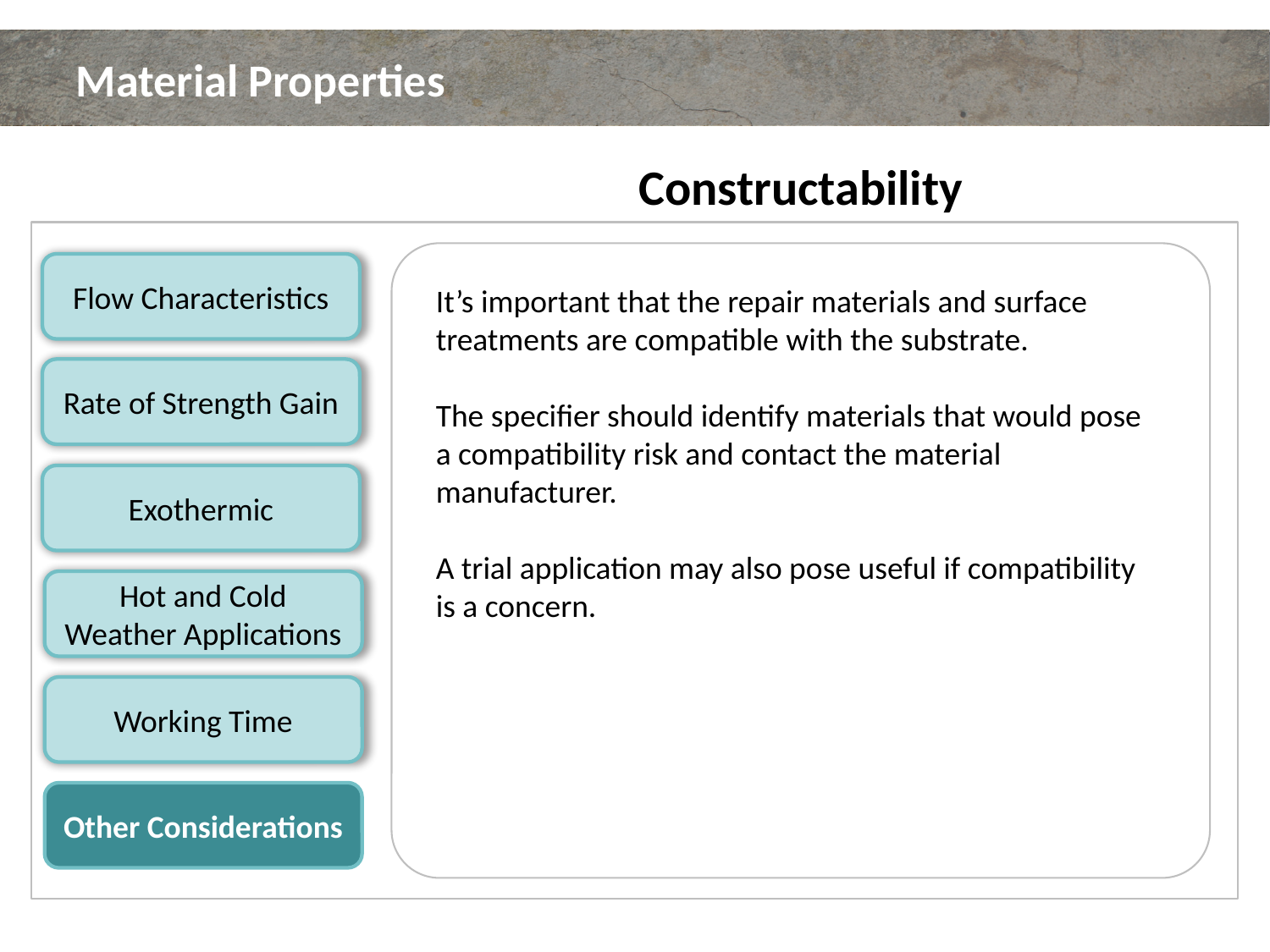

# Material Properties
Constructability

Flow Characteristics
It’s important that the repair materials and surface treatments are compatible with the substrate.

The specifier should identify materials that would pose a compatibility risk and contact the material manufacturer.

A trial application may also pose useful if compatibility is a concern.

Rate of Strength Gain
Exothermic
Hot and Cold Weather Applications
Working Time
Other Considerations